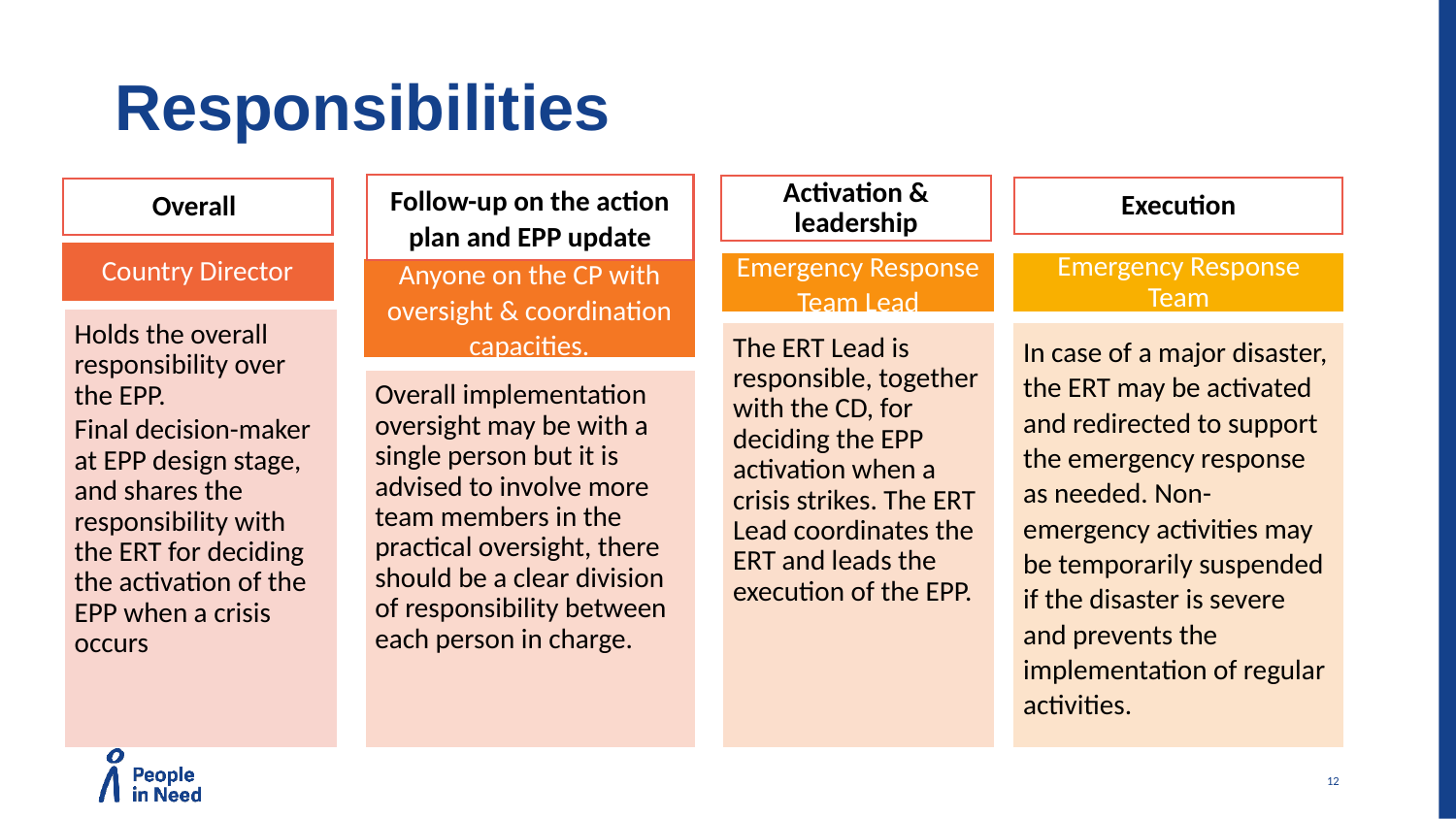

# Responsibilities
Follow-up on the action plan and EPP update
Activation & leadership
Execution
Overall
Country Director
Emergency Response Team Lead
Emergency Response Team
Anyone on the CP with oversight & coordination capacities.
Holds the overall responsibility over the EPP.
Final decision-maker at EPP design stage, and shares the responsibility with the ERT for deciding the activation of the EPP when a crisis occurs
In case of a major disaster, the ERT may be activated and redirected to support the emergency response as needed. Non-emergency activities may be temporarily suspended if the disaster is severe and prevents the implementation of regular activities.
The ERT Lead is responsible, together with the CD, for deciding the EPP activation when a crisis strikes. The ERT Lead coordinates the ERT and leads the execution of the EPP.

Overall implementation oversight may be with a single person but it is advised to involve more team members in the practical oversight, there should be a clear division of responsibility between each person in charge.